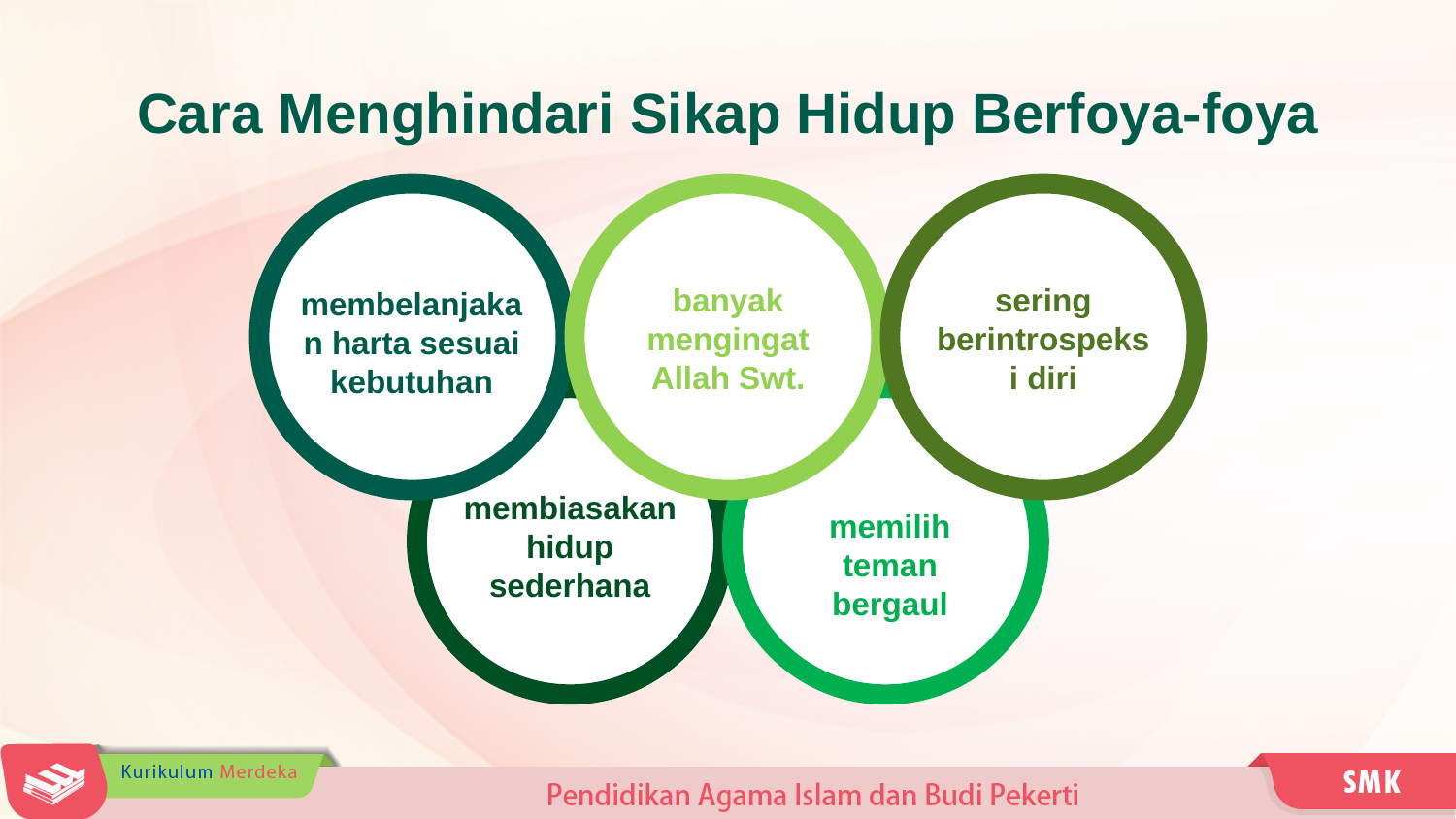

Cara Menghindari Sikap Hidup Berfoya-foya

membelanjakan harta sesuai kebutuhan

banyak mengingat Allah Swt.

sering berintrospeksi diri

membiasakan hidup sederhana

memilih teman bergaul